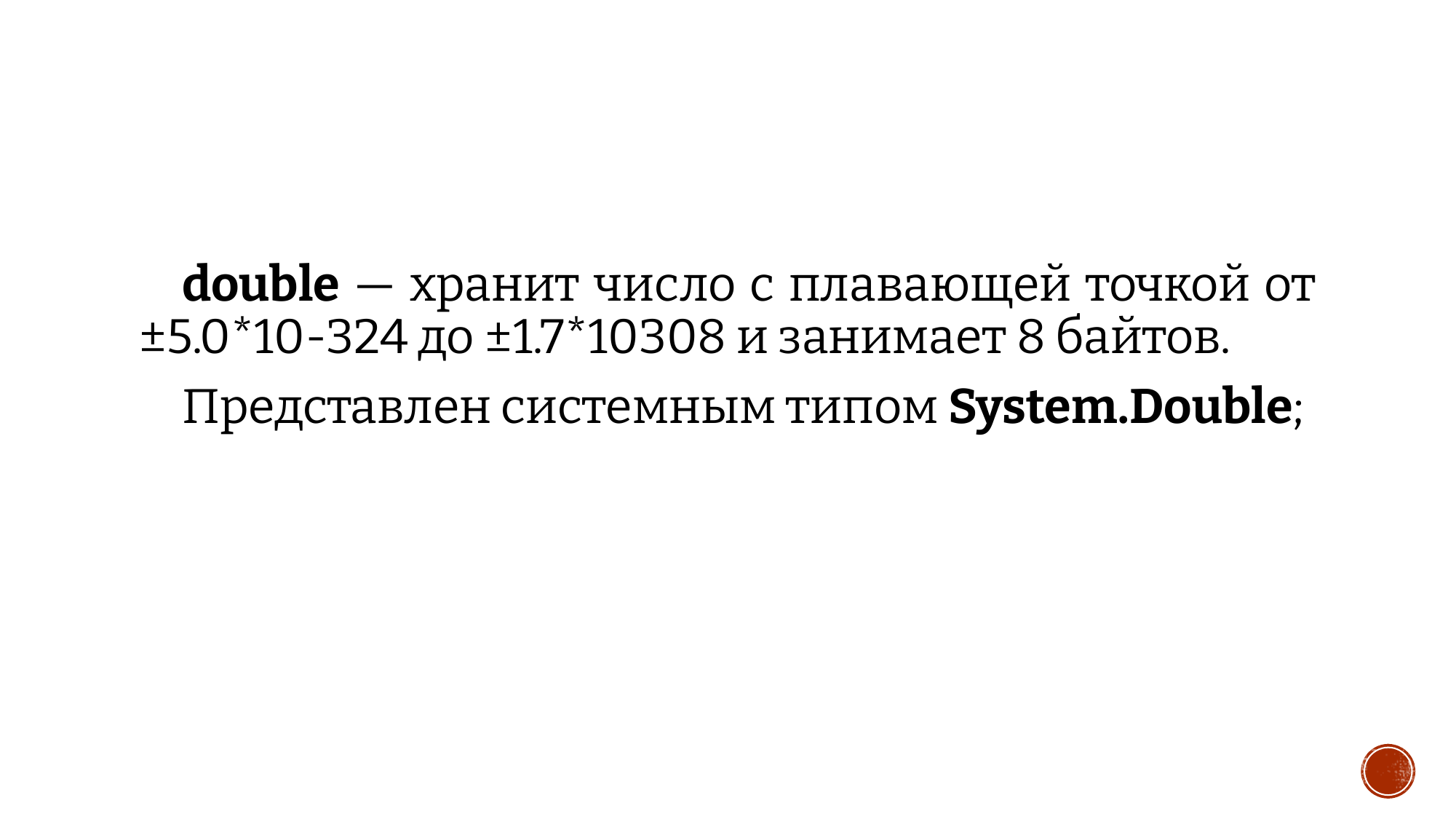

#
double — хранит число с плавающей точкой от ±5.0*10-324 до ±1.7*10308 и занимает 8 байтов.
Представлен системным типом System.Double;